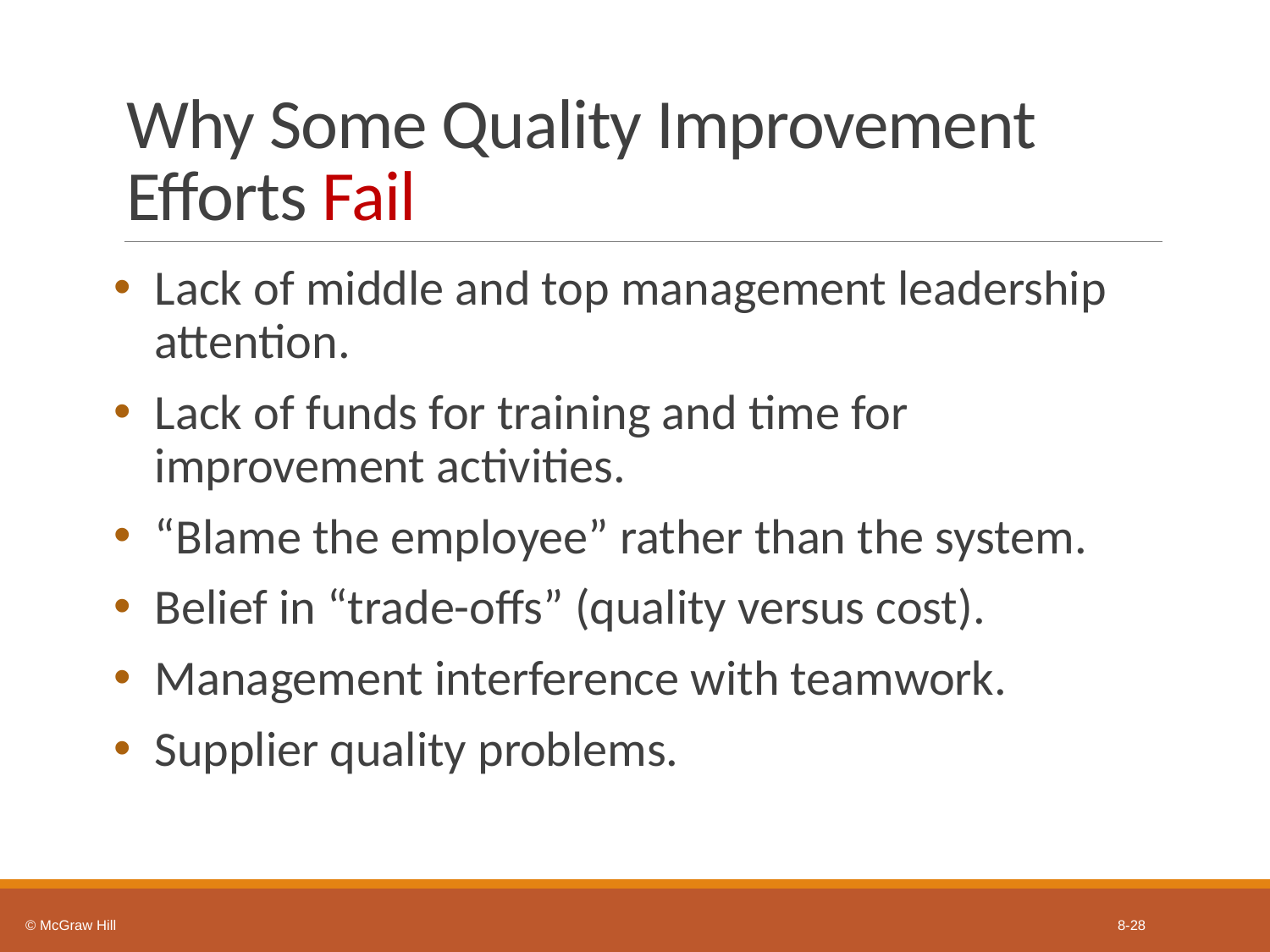

# Why Some Quality Improvement Efforts Fail
Lack of middle and top management leadership attention.
Lack of funds for training and time for improvement activities.
“Blame the employee” rather than the system.
Belief in “trade-offs” (quality versus cost).
Management interference with teamwork.
Supplier quality problems.